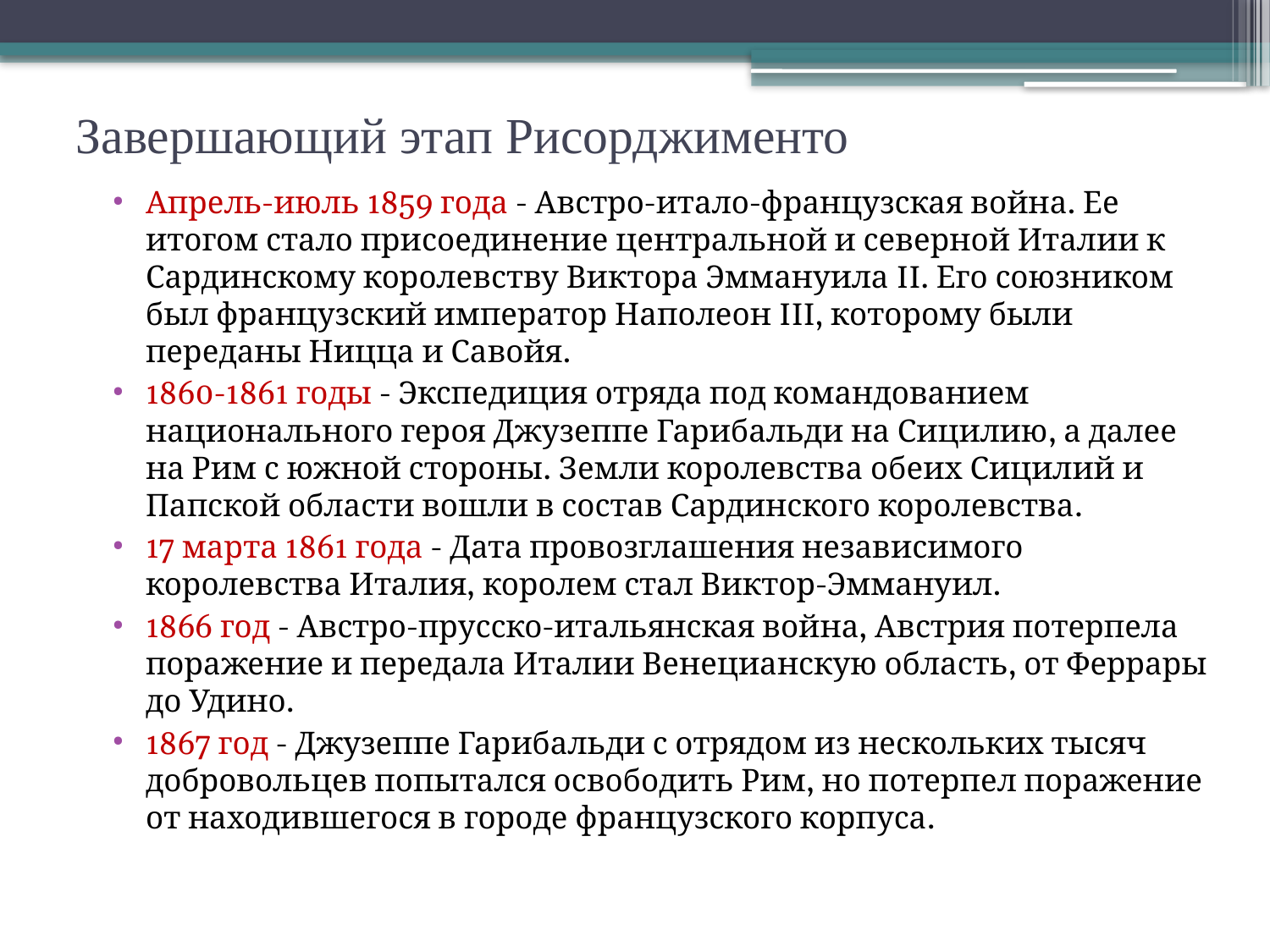

# Завершающий этап Рисорджименто
Апрель-июль 1859 года - Австро-итало-французская война. Ее итогом стало присоединение центральной и северной Италии к Сардинскому королевству Виктора Эммануила II. Его союзником был французский император Наполеон III, которому были переданы Ницца и Савойя.
1860-1861 годы - Экспедиция отряда под командованием национального героя Джузеппе Гарибальди на Сицилию, а далее на Рим с южной стороны. Земли королевства обеих Сицилий и Папской области вошли в состав Сардинского королевства.
17 марта 1861 года - Дата провозглашения независимого королевства Италия, королем стал Виктор-Эммануил.
1866 год - Австро-прусско-итальянская война, Австрия потерпела поражение и передала Италии Венецианскую область, от Феррары до Удино.
1867 год - Джузеппе Гарибальди с отрядом из нескольких тысяч добровольцев попытался освободить Рим, но потерпел поражение от находившегося в городе французского корпуса.